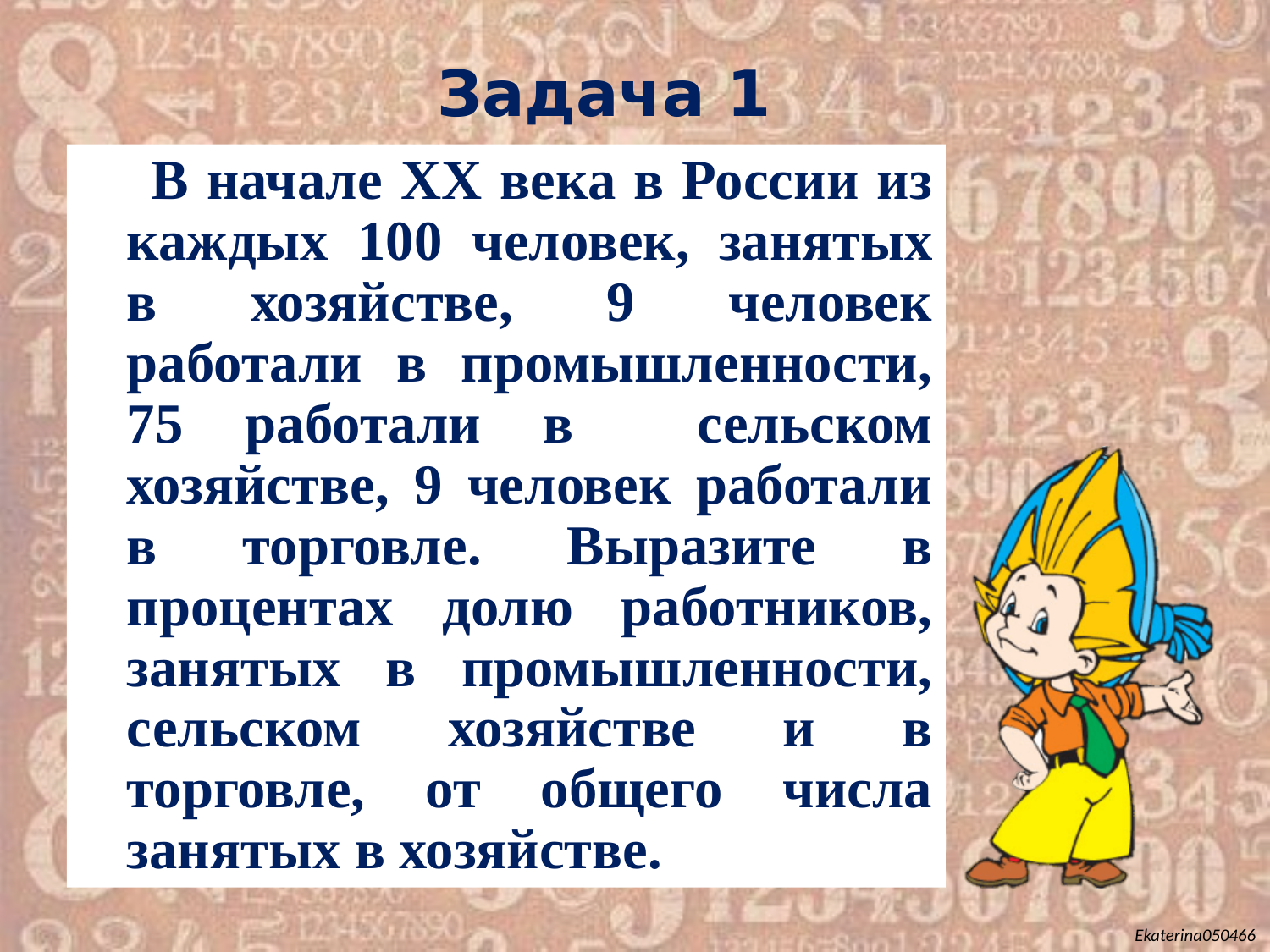

Задача 1
    В начале ХХ века в России из каждых 100 человек, занятых в хозяйстве, 9 человек работали в промышленности, 75 работали в  сельском хозяйстве, 9 человек работали в торговле. Выразите в процентах долю работников, занятых в промышленности, сельском хозяйстве и в торговле, от общего числа занятых в хозяйстве.